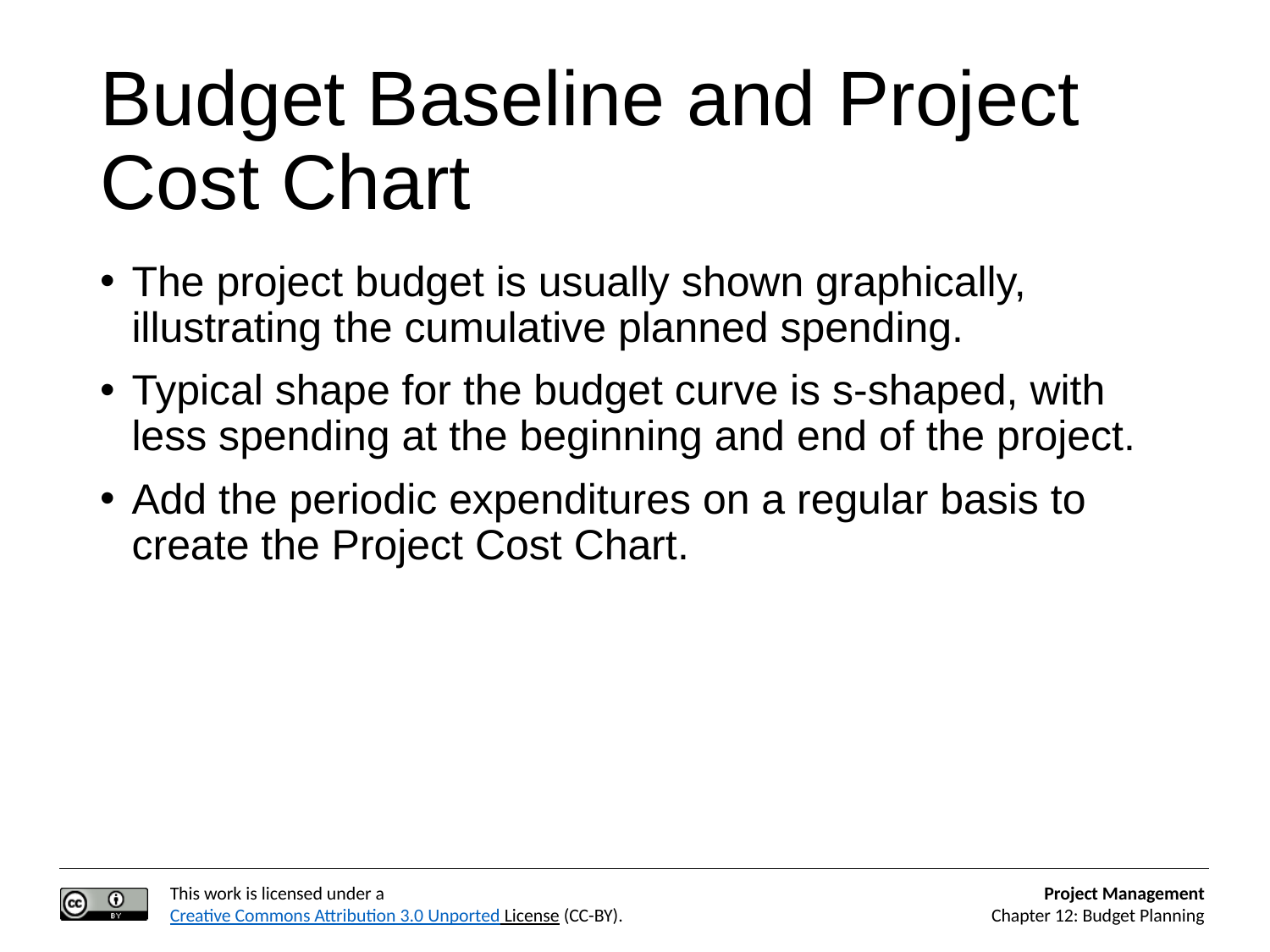

# Budget Baseline and Project Cost Chart
The project budget is usually shown graphically, illustrating the cumulative planned spending.
Typical shape for the budget curve is s-shaped, with less spending at the beginning and end of the project.
Add the periodic expenditures on a regular basis to create the Project Cost Chart.